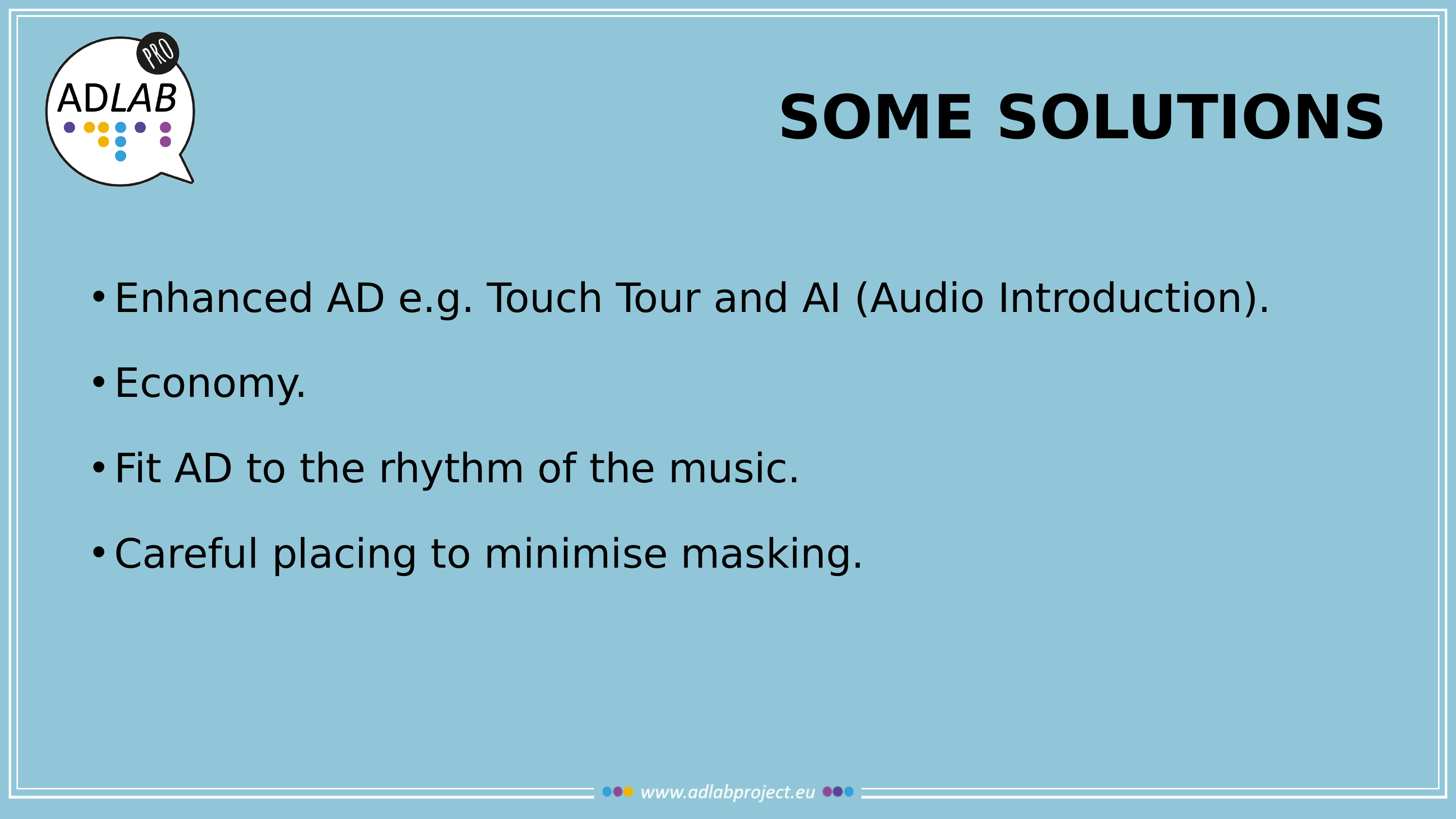

# Some solutions
Enhanced AD e.g. Touch Tour and AI (Audio Introduction).
Economy.
Fit AD to the rhythm of the music.
Careful placing to minimise masking.